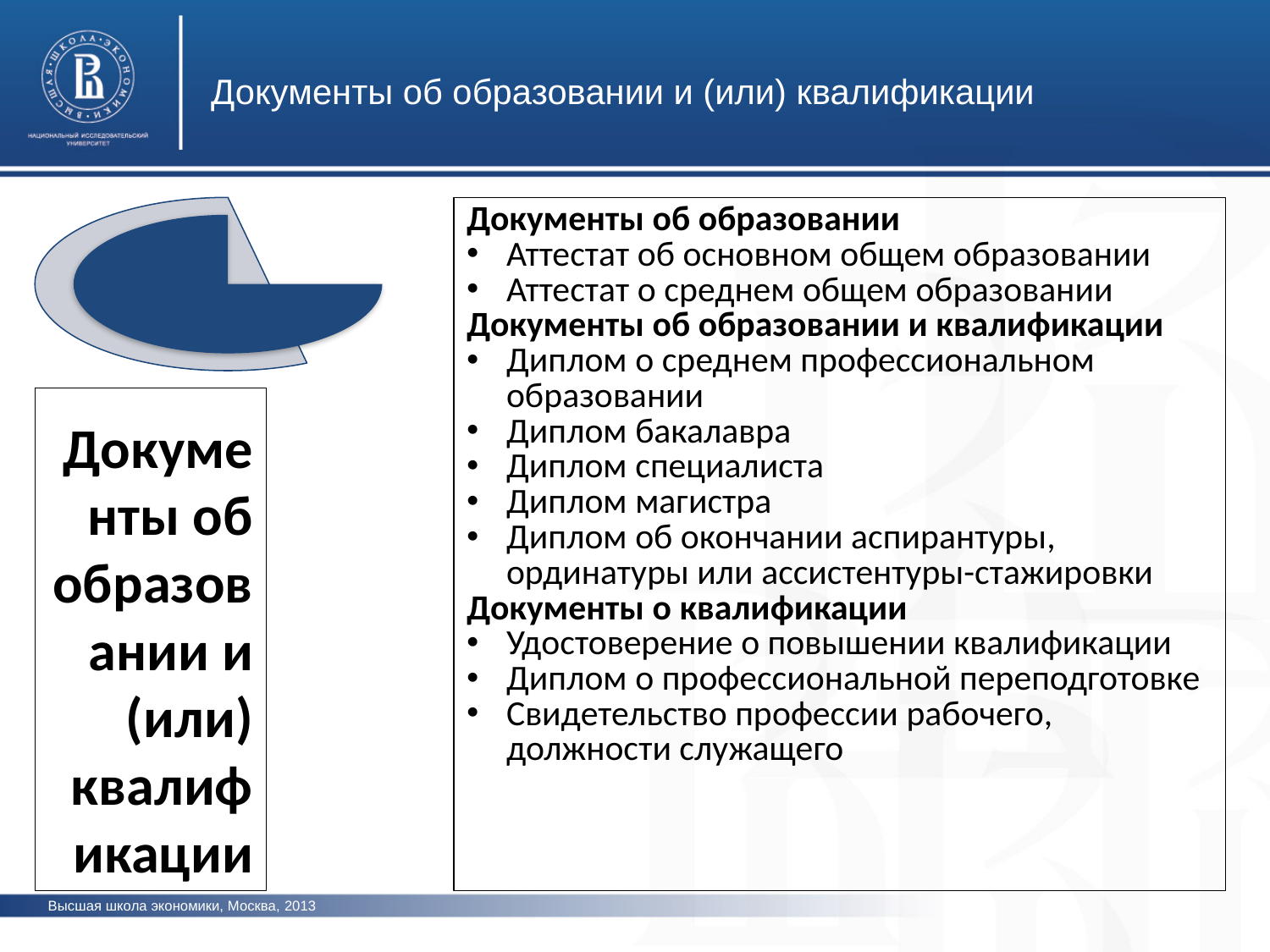

Документы об образовании и (или) квалификации
Документы об образовании и (или) квалификации
Документы об образовании
Документы об образовании и квалификации
Документы о квалификации
Аттестат об основном общем образовании
Аттестат о среднем общем образовании
Диплом о среднем профессиональном образовании
Диплом бакалавра
Диплом специалиста
Диплом магистра
Диплом об окончании аспирантуры, ординатуры или ассистентуры-стажировки
Удостоверение о повышении квалификации
Диплом о профессиональной переподготовке
Свидетельство профессии рабочего, должности служащего
Высшая школа экономики, Москва, 2013